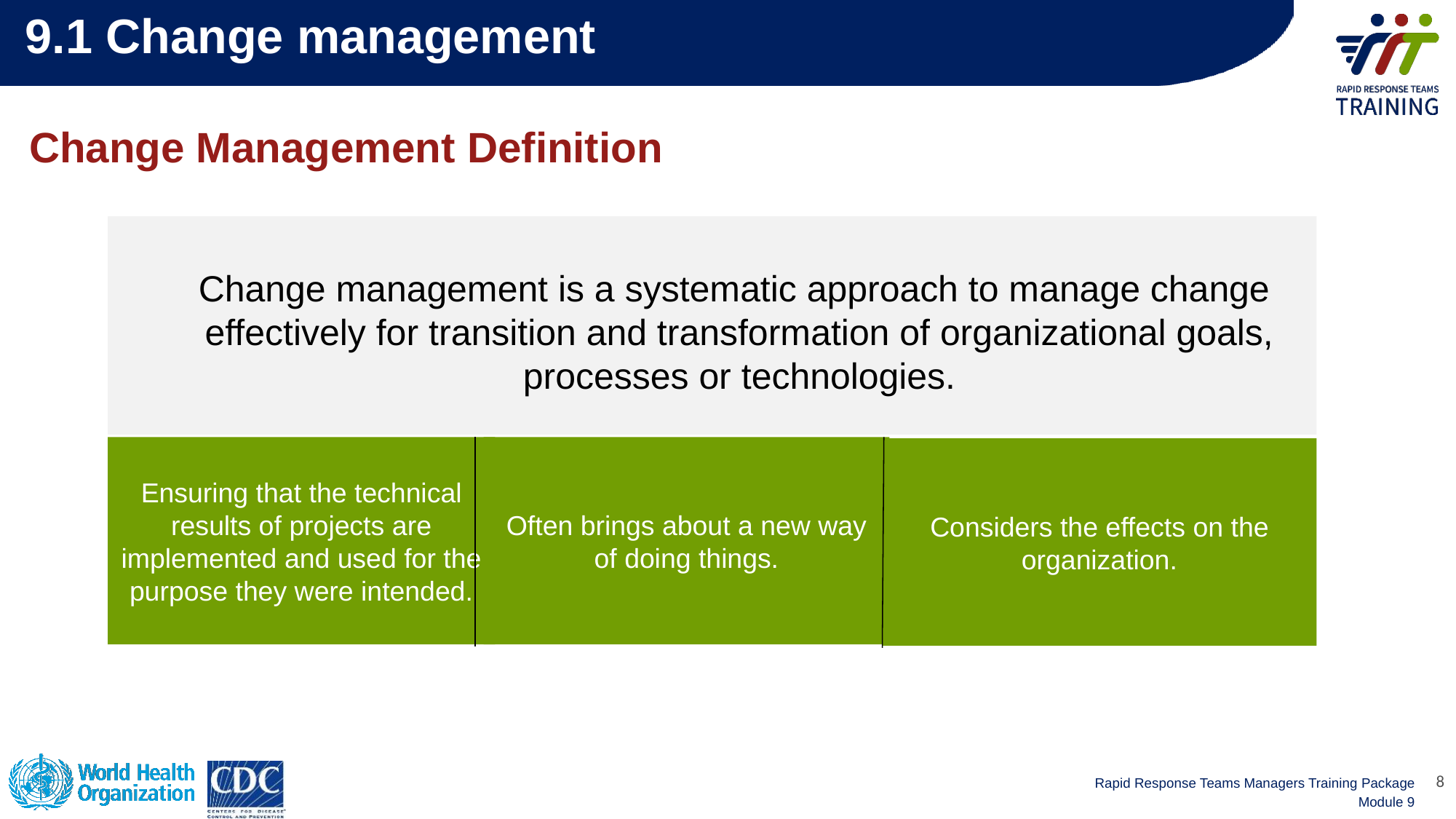

9.1 Change management
# Change Management Definition

Change management is a systematic approach to manage change  effectively for transition and transformation of organizational goals, processes or technologies.

Ensuring that the technical results of projects are implemented and used for the purpose they were intended.

Often brings about a new way of doing things.

Considers the effects on the organization.

8